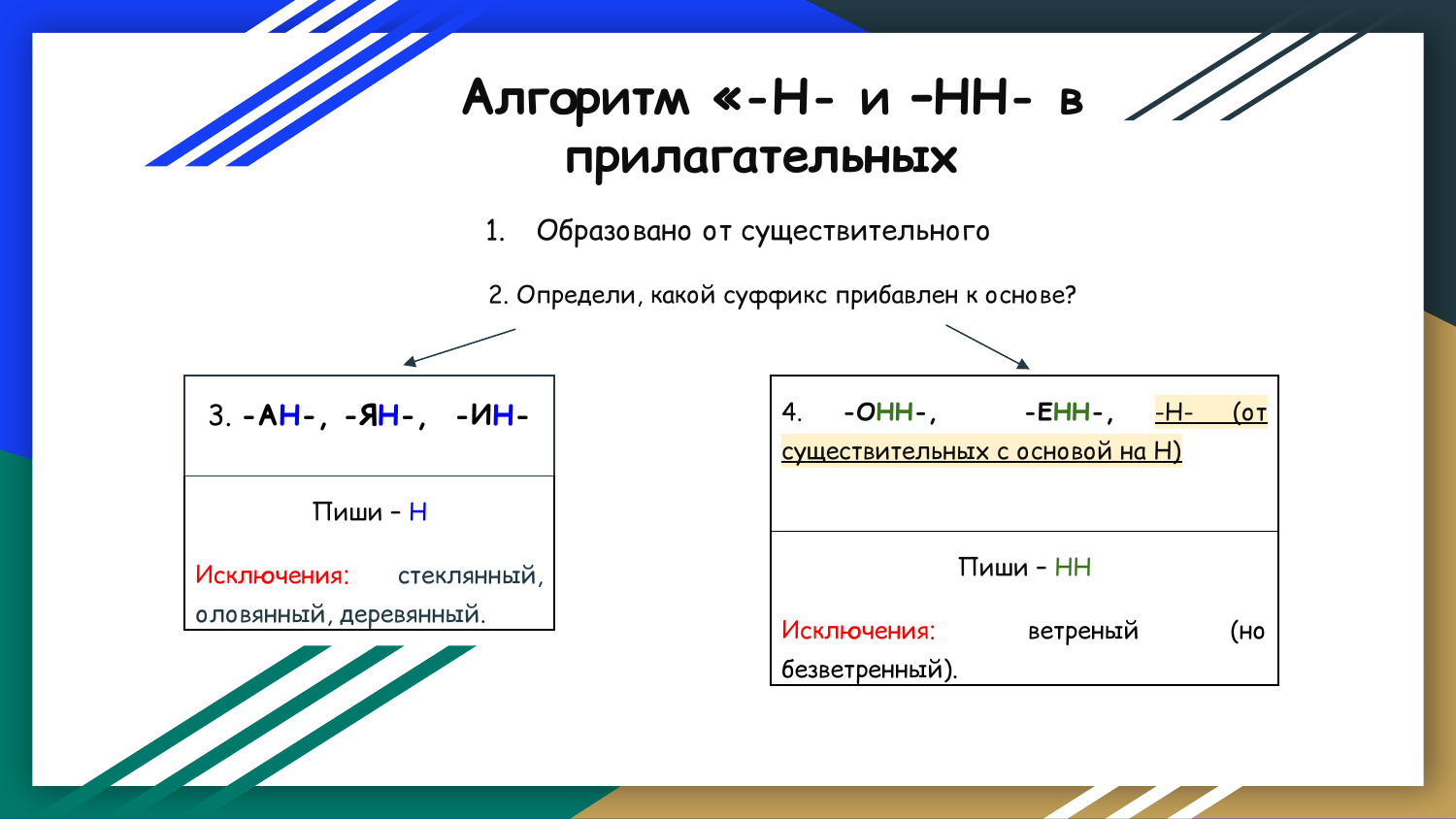

# Алгоритм «-Н- и –НН- в прилагательных
Образовано от существительного
2. Определи, какой суффикс прибавлен к основе?
| 4. -ОНН-, -ЕНН-, -Н- (от существительных с основой на Н) |
| --- |
| Пиши – НН Исключения: ветреный (но безветренный). |
| 3. -АН-, -ЯН-, -ИН- |
| --- |
| Пиши – Н Исключения: стеклянный, оловянный, деревянный. |